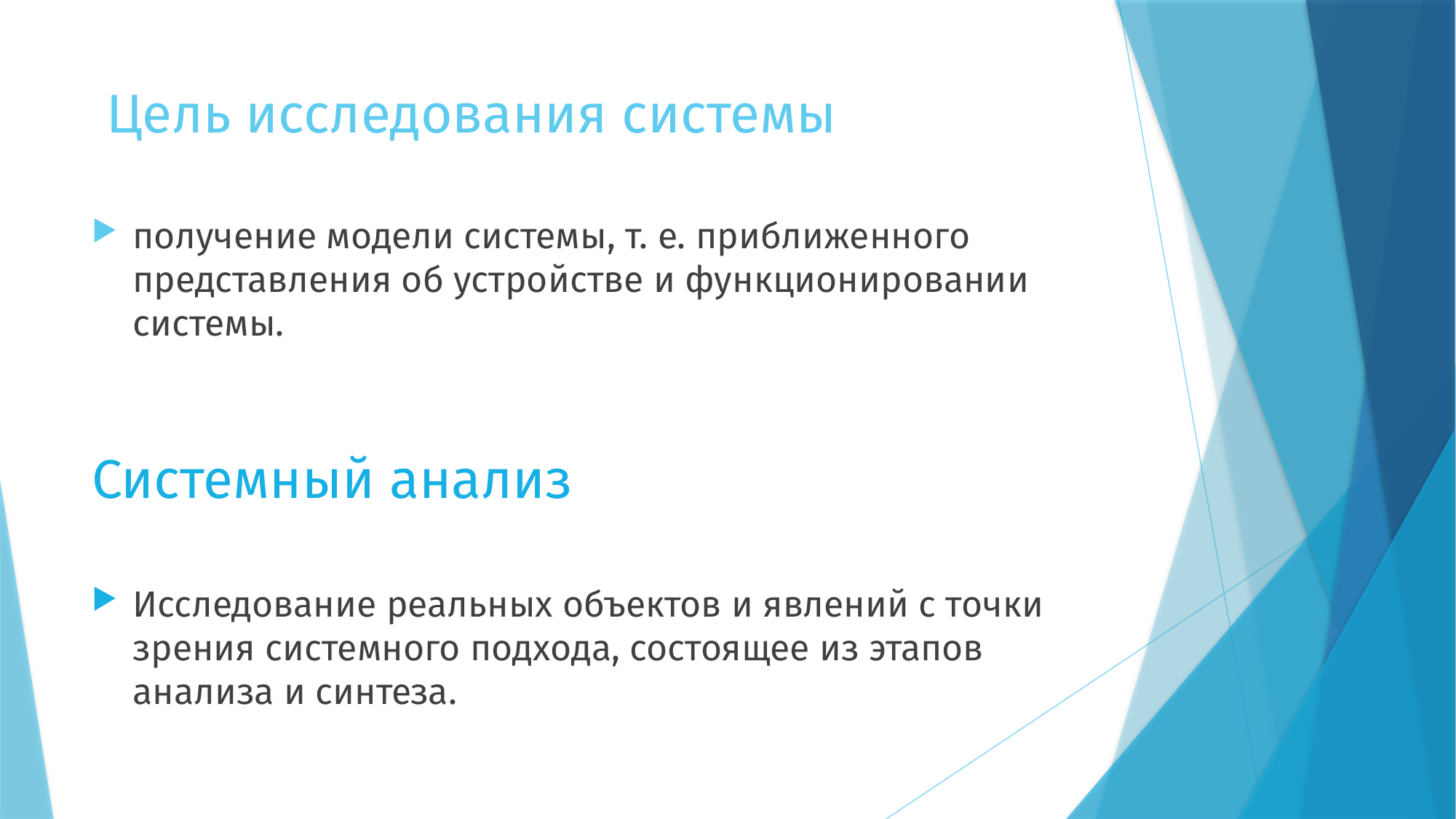

# Цель исследования системы
получение модели системы, т. е. приближенного представления об устройстве и функционировании системы.
Системный анализ
Исследование реальных объектов и явлений с точки зрения системного подхода, состоящее из этапов анализа и синтеза.